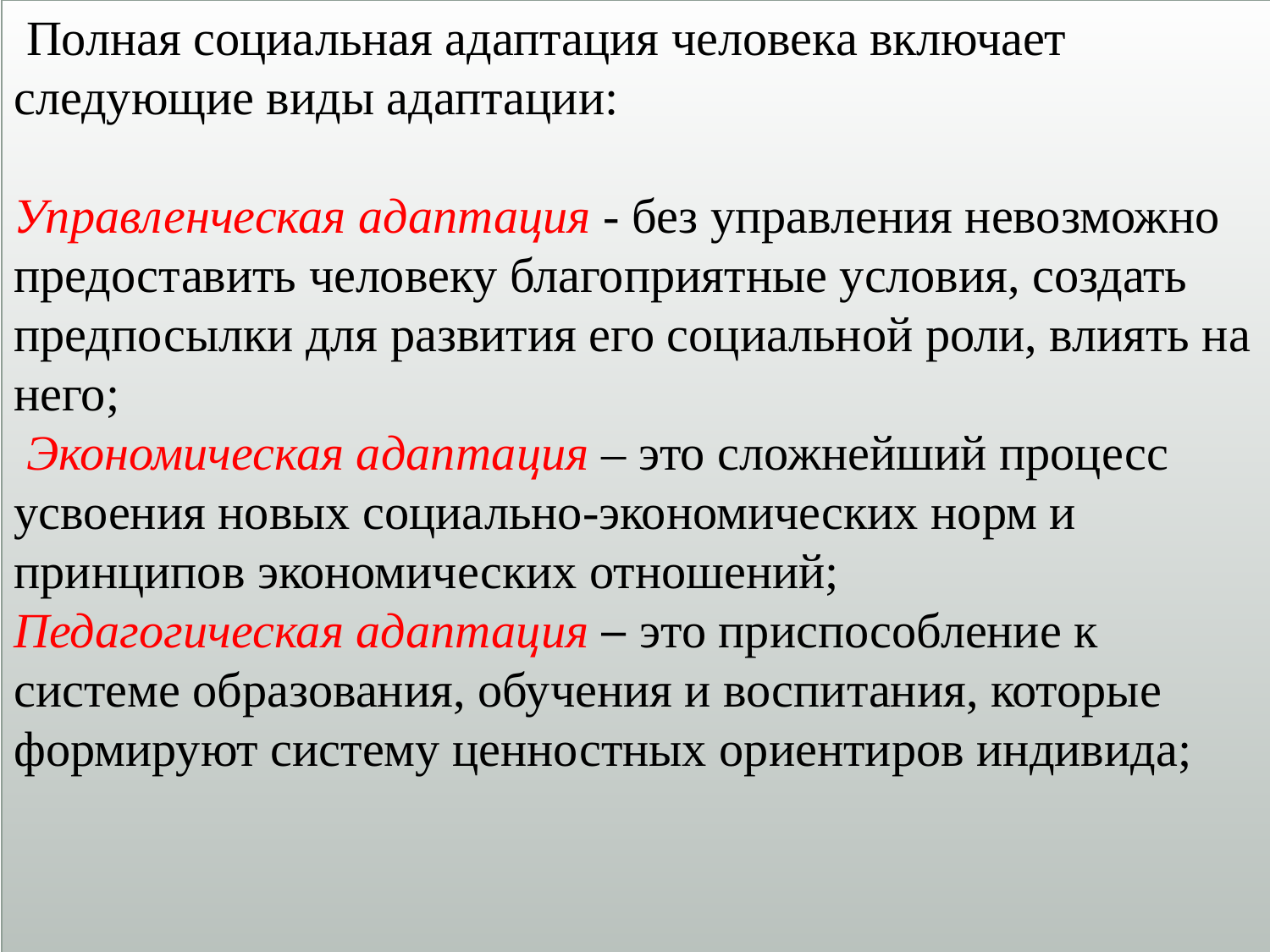

Полная социальная адаптация человека включает  следующие виды адаптации:

Управленческая адаптация - без управления невозможно предоставить человеку благоприятные условия, создать предпосылки для развития его социальной роли, влиять на него;
 Экономическая адаптация – это сложнейший процесс усвоения новых социально-экономических норм и принципов экономических отношений;
Педагогическая адаптация – это приспособление к системе образования, обучения и воспитания, которые формируют систему ценностных ориентиров индивида;